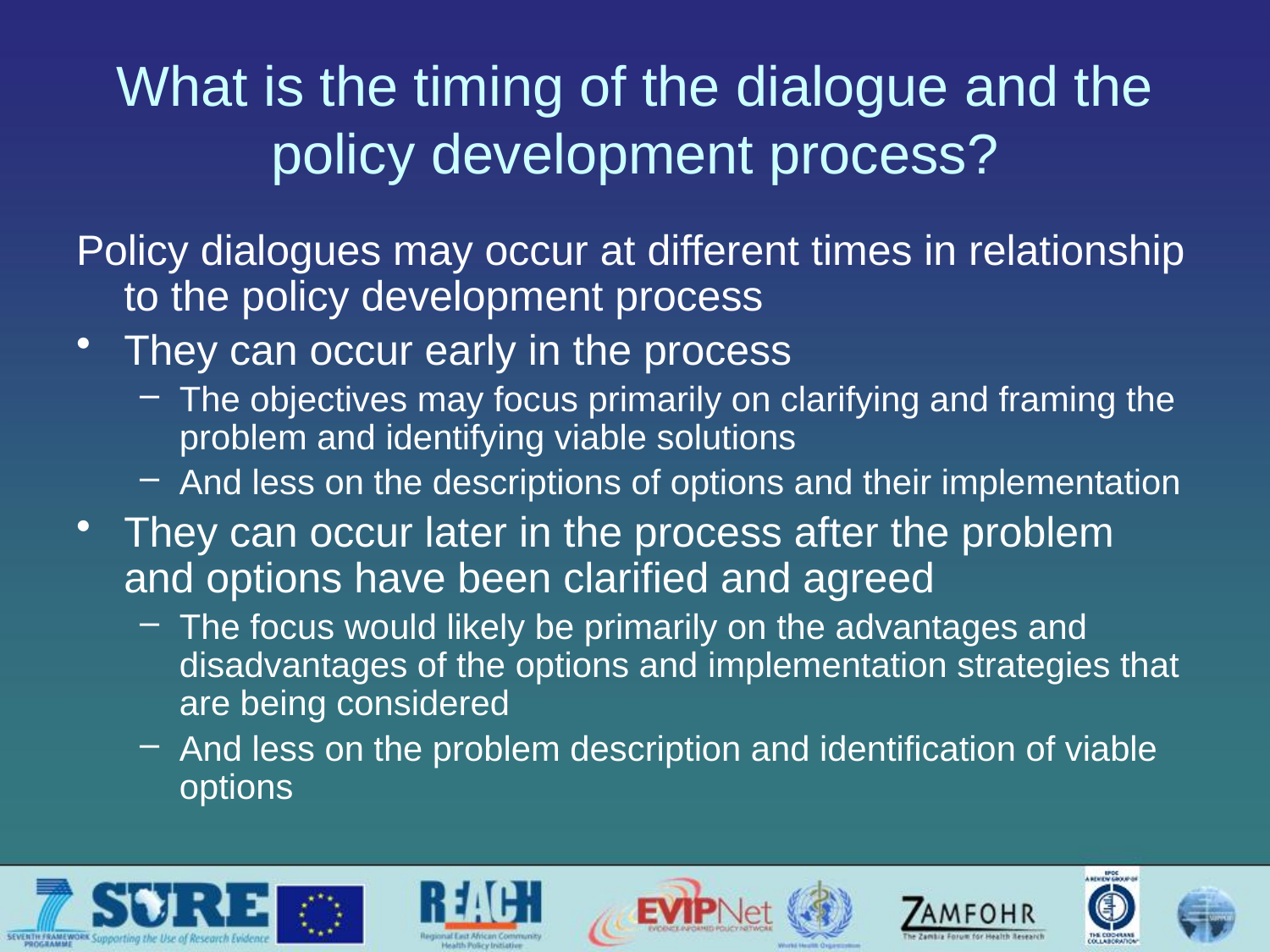

# What is the timing of the dialogue and the policy development process?
Policy dialogues may occur at different times in relationship to the policy development process
They can occur early in the process
The objectives may focus primarily on clarifying and framing the problem and identifying viable solutions
And less on the descriptions of options and their implementation
They can occur later in the process after the problem and options have been clarified and agreed
The focus would likely be primarily on the advantages and disadvantages of the options and implementation strategies that are being considered
And less on the problem description and identification of viable options